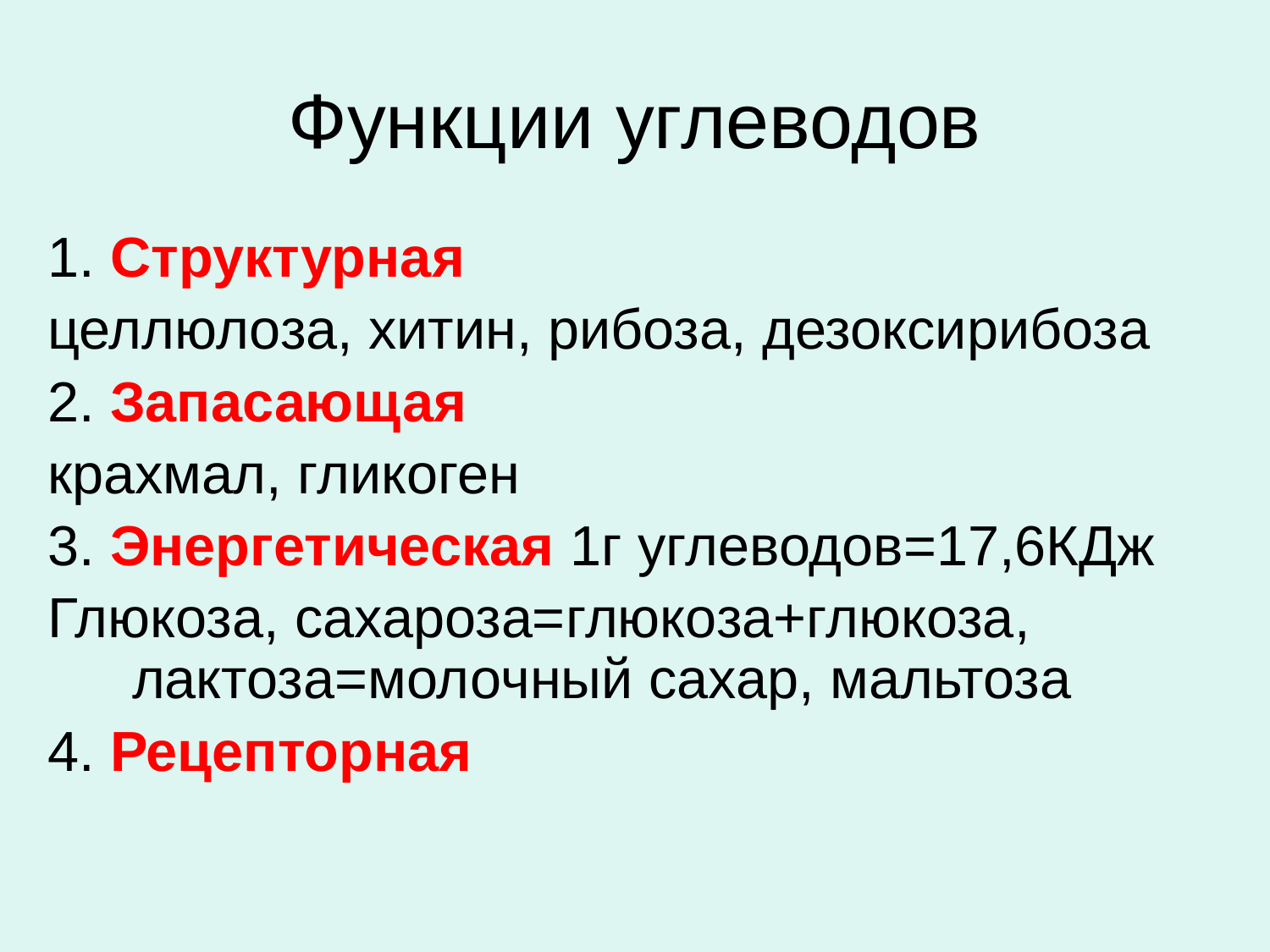

# Функции углеводов
1. Структурная
целлюлоза, хитин, рибоза, дезоксирибоза
2. Запасающая
крахмал, гликоген
3. Энергетическая 1г углеводов=17,6КДж
Глюкоза, сахароза=глюкоза+глюкоза, лактоза=молочный сахар, мальтоза
4. Рецепторная